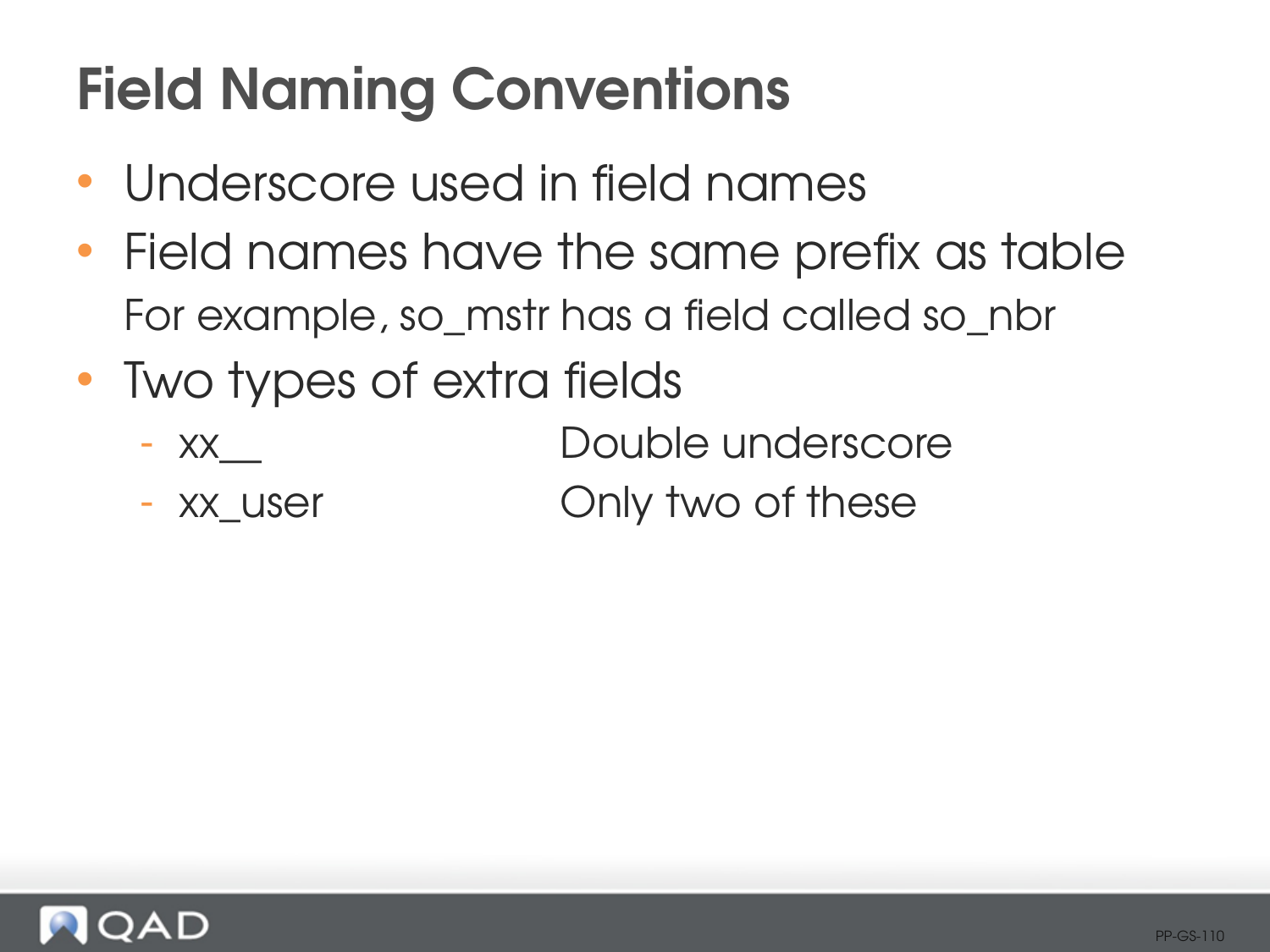

# Field Naming Conventions
Underscore used in field names
Field names have the same prefix as table
For example, so_mstr has a field called so_nbr
Two types of extra fields
xx__			Double underscore
xx_user		Only two of these
PP-GS-110